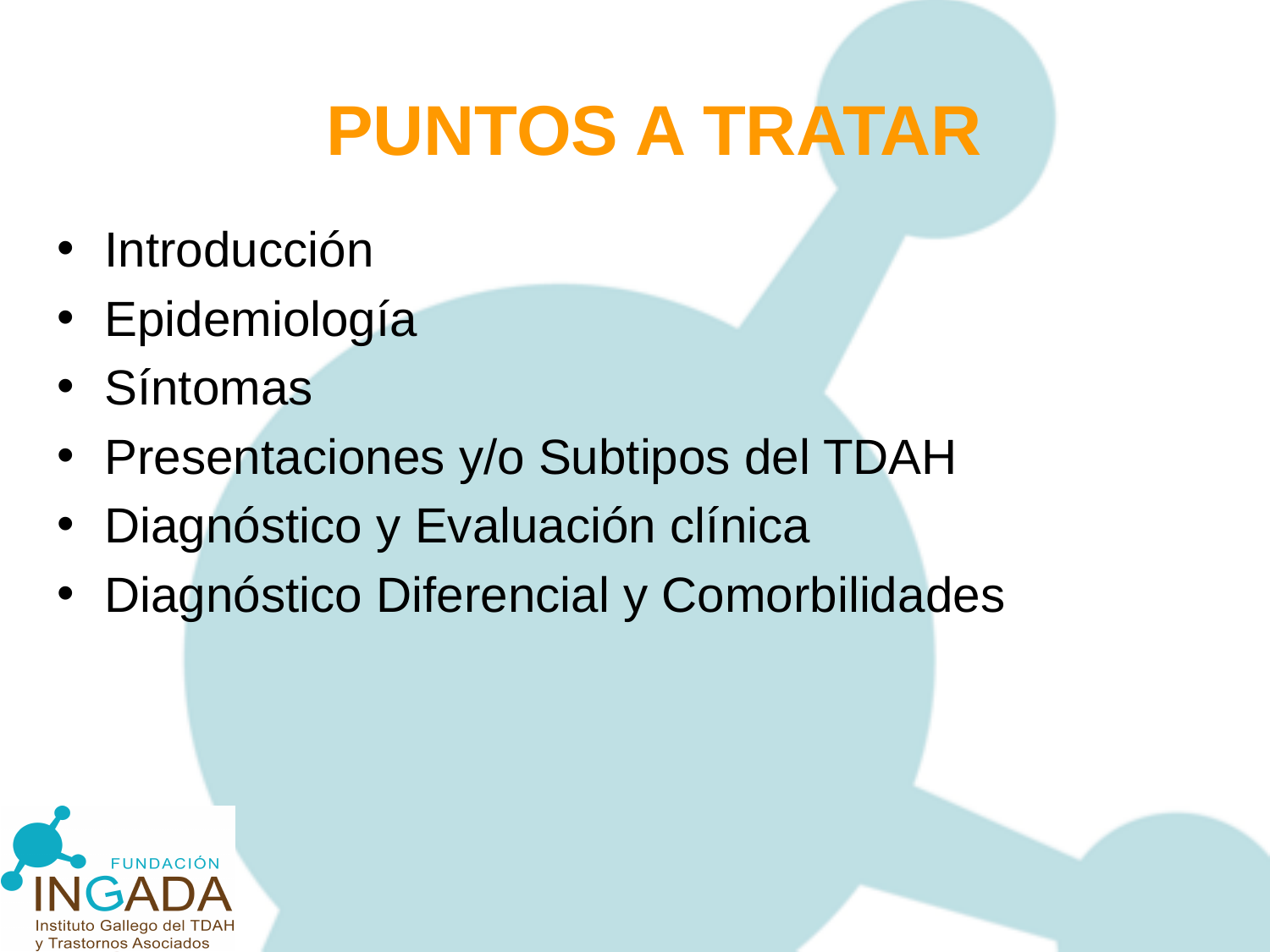

# PUNTOS A TRATAR
Introducción
Epidemiología
Síntomas
Presentaciones y/o Subtipos del TDAH
Diagnóstico y Evaluación clínica
Diagnóstico Diferencial y Comorbilidades